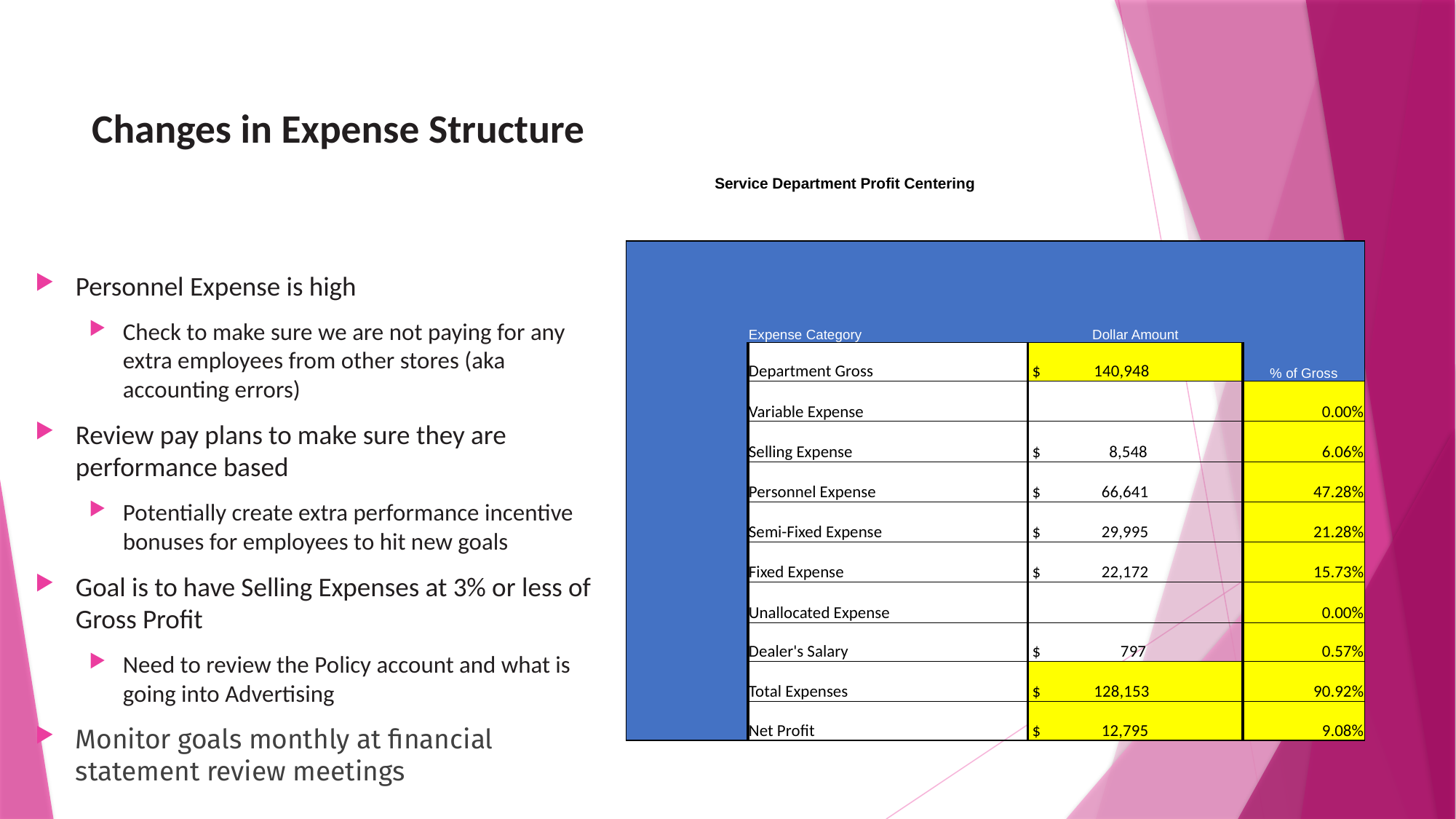

# Changes in Expense Structure
| Service Department Profit Centering |  |  |  |
| --- | --- | --- | --- |
|  |  |  |  |
|  | Expense Category | Dollar Amount |  |
|  | Department Gross | $ 140,948 | % of Gross |
|  | Variable Expense |  | 0.00% |
|  | Selling Expense | $ 8,548 | 6.06% |
|  | Personnel Expense | $ 66,641 | 47.28% |
|  | Semi-Fixed Expense | $ 29,995 | 21.28% |
|  | Fixed Expense | $ 22,172 | 15.73% |
|  | Unallocated Expense |  | 0.00% |
|  | Dealer's Salary | $ 797 | 0.57% |
|  | Total Expenses | $ 128,153 | 90.92% |
|  | Net Profit | $ 12,795 | 9.08% |

Personnel Expense is high
Check to make sure we are not paying for any extra employees from other stores (aka accounting errors)
Review pay plans to make sure they are performance based
Potentially create extra performance incentive bonuses for employees to hit new goals
Goal is to have Selling Expenses at 3% or less of Gross Profit
Need to review the Policy account and what is going into Advertising
Monitor goals monthly at financial statement review meetings